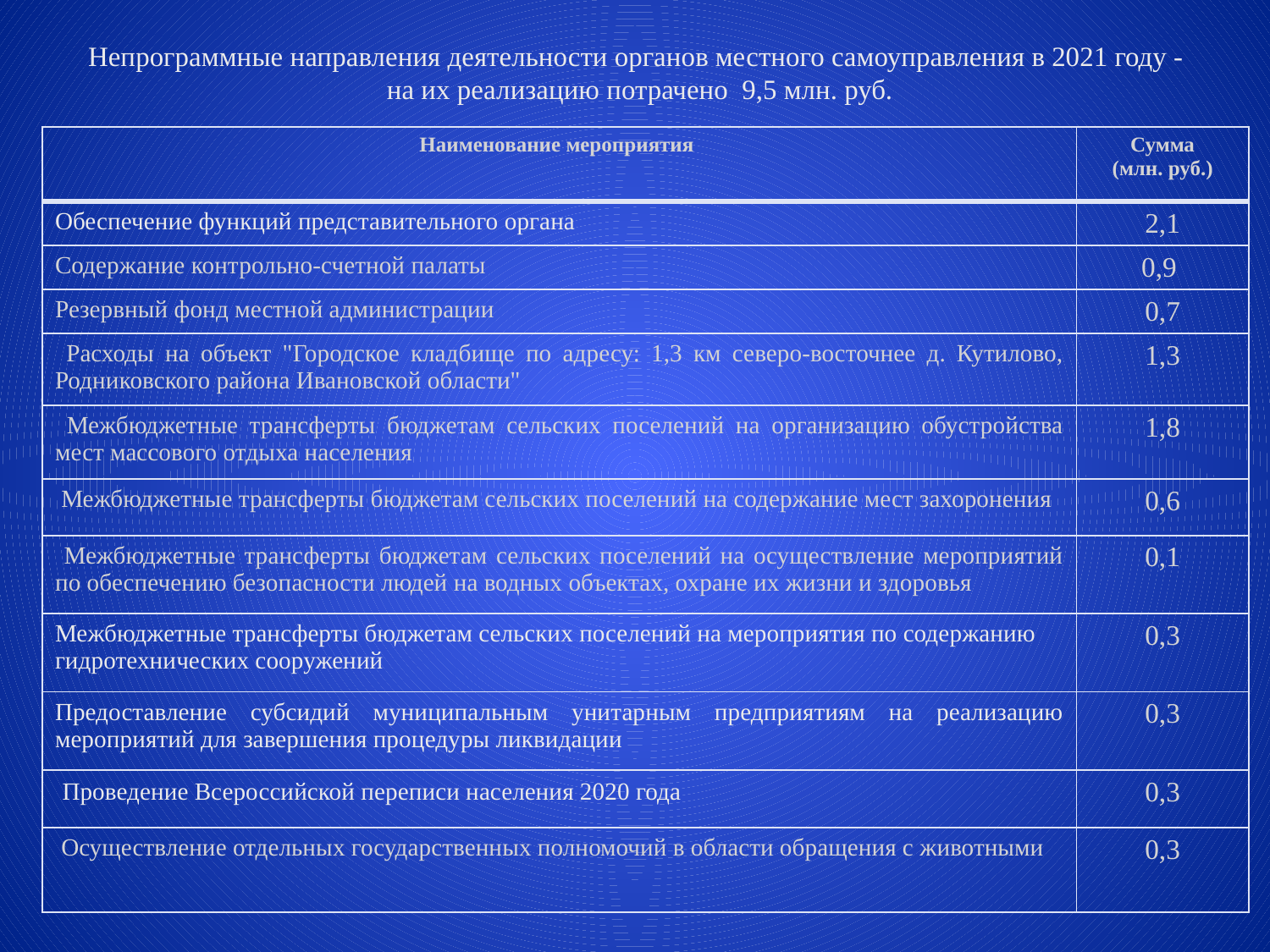

# Непрограммные направления деятельности органов местного самоуправления в 2021 году -  на их реализацию потрачено  9,5 млн. руб.
| Наименование мероприятия | Сумма (млн. руб.) |
| --- | --- |
| Обеспечение функций представительного органа | 2,1 |
| Содержание контрольно-счетной палаты | 0,9 |
| Резервный фонд местной администрации | 0,7 |
| Расходы на объект "Городское кладбище по адресу: 1,3 км северо-восточнее д. Кутилово, Родниковского района Ивановской области" | 1,3 |
| Межбюджетные трансферты бюджетам сельских поселений на организацию обустройства мест массового отдыха населения | 1,8 |
| Межбюджетные трансферты бюджетам сельских поселений на содержание мест захоронения | 0,6 |
| Межбюджетные трансферты бюджетам сельских поселений на осуществление мероприятий по обеспечению безопасности людей на водных объектах, охране их жизни и здоровья | 0,1 |
| Межбюджетные трансферты бюджетам сельских поселений на мероприятия по содержанию гидротехнических сооружений | 0,3 |
| Предоставление субсидий муниципальным унитарным предприятиям на реализацию мероприятий для завершения процедуры ликвидации | 0,3 |
| Проведение Всероссийской переписи населения 2020 года | 0,3 |
| Осуществление отдельных государственных полномочий в области обращения с животными | 0,3 |